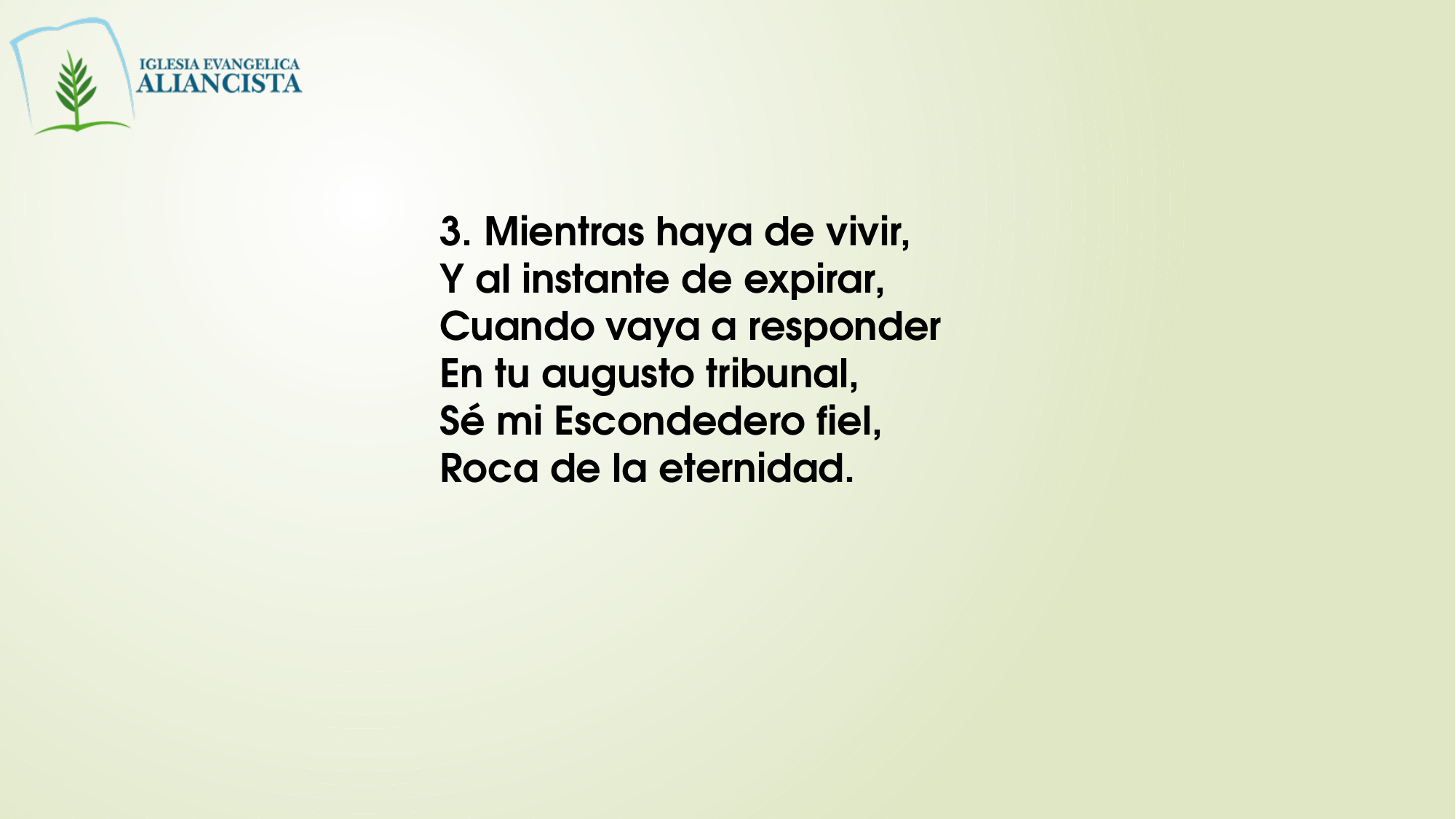

3. Mientras haya de vivir,
Y al instante de expirar,
Cuando vaya a responder
En tu augusto tribunal,
Sé mi Escondedero fiel,
Roca de la eternidad.